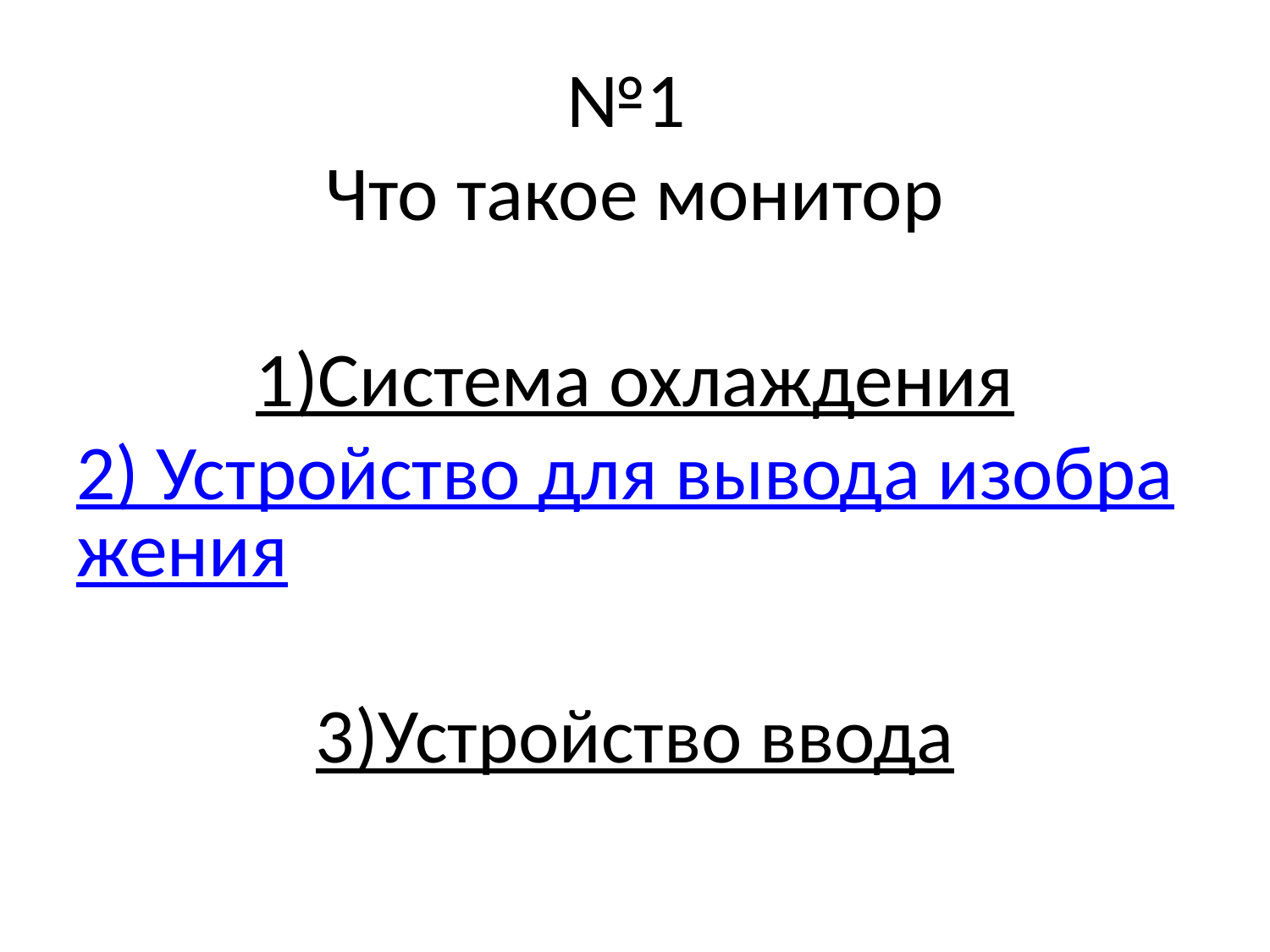

# №1 Что такое монитор 1)Система охлаждения 2) Устройство для вывода изображения 3)Устройство ввода